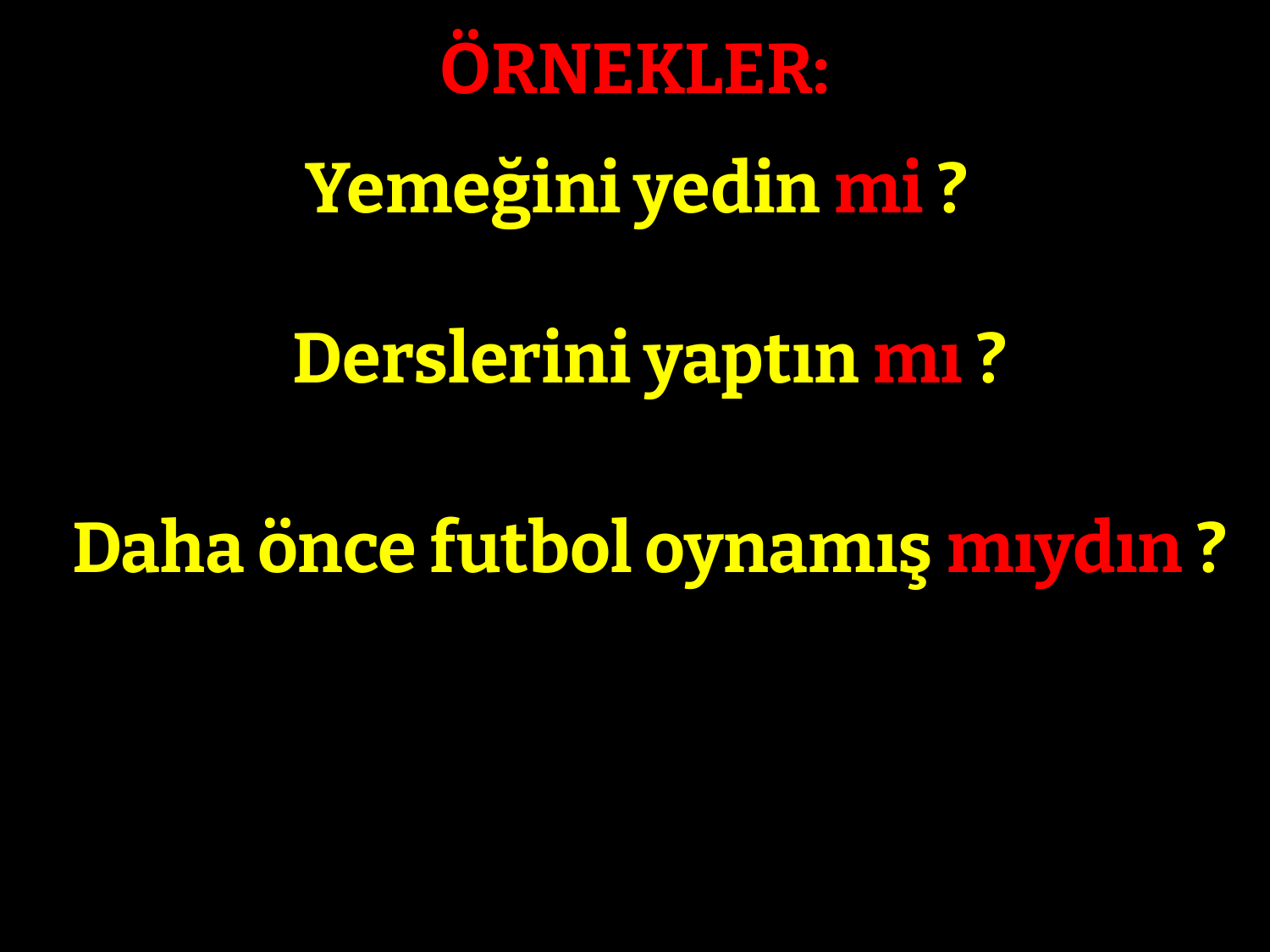

ÖRNEKLER:
Yemeğini yedin mi ?
#
Derslerini yaptın mı ?
Daha önce futbol oynamış mıydın ?